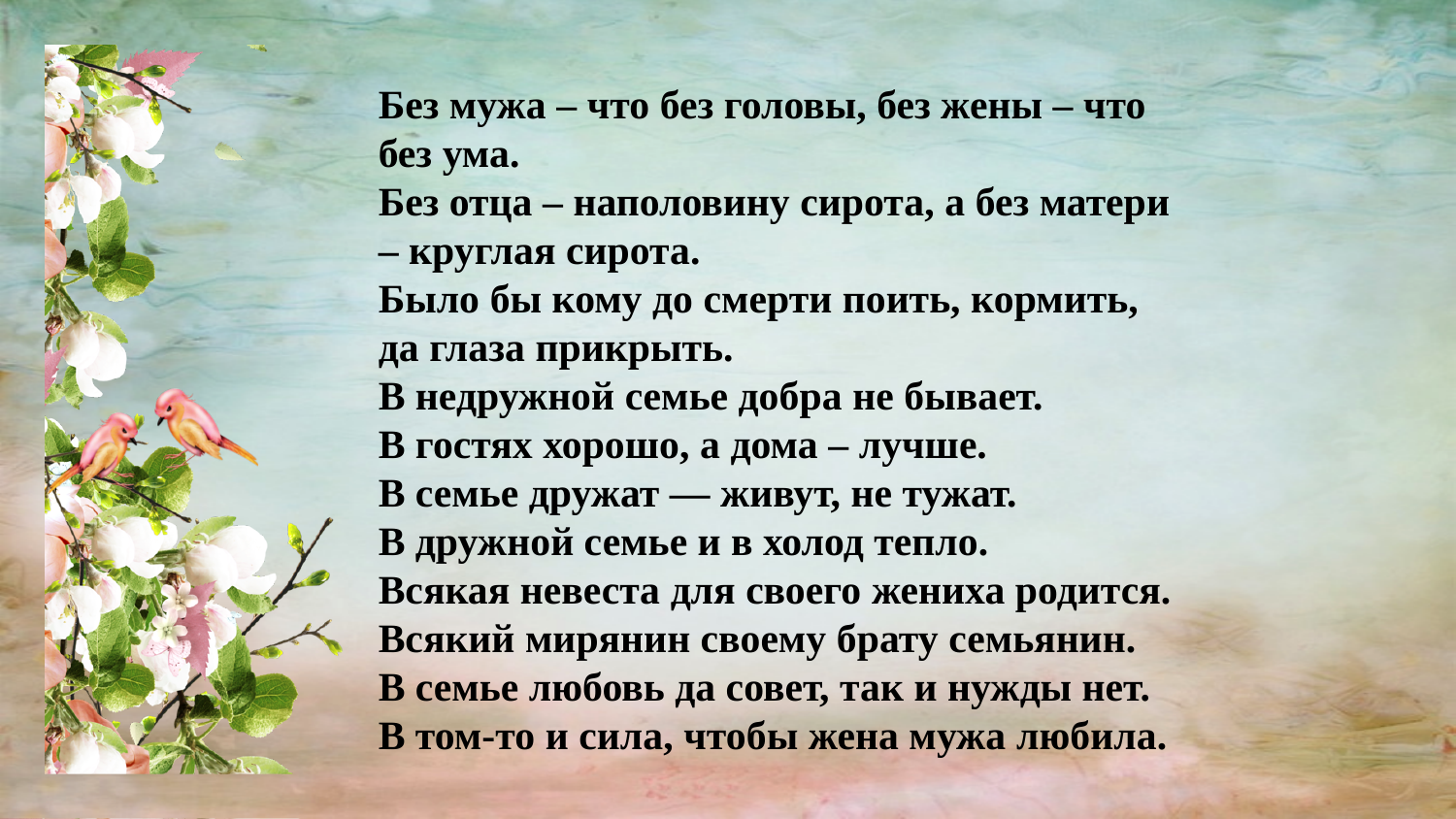

Без мужа – что без головы, без жены – что без ума.
Без отца – наполовину сирота, а без матери – круглая сирота.
Было бы кому до смерти поить, кормить, да глаза прикрыть.
В недружной семье добра не бывает.
В гостях хорошо, а дома – лучше.
В семье дружат — живут, не тужат.
В дружной семье и в холод тепло.
Всякая невеста для своего жениха родится.
Всякий мирянин своему брату семьянин.
В семье любовь да совет, так и нужды нет.
В том-то и сила, чтобы жена мужа любила.